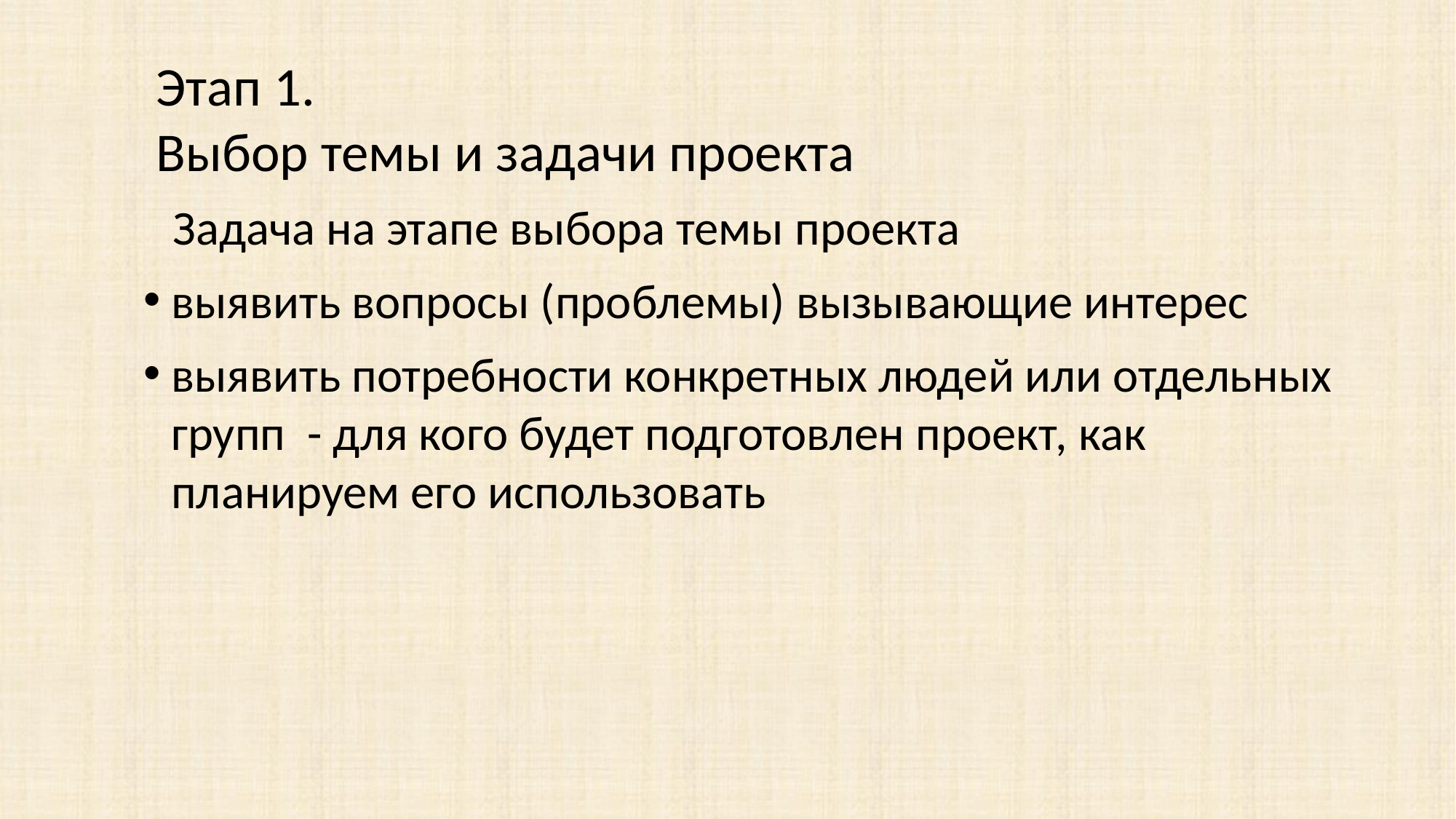

Этап 1.
Выбор темы и задачи проекта
   Задача на этапе выбора темы проекта
выявить вопросы (проблемы) вызывающие интерес
выявить потребности конкретных людей или отдельных групп  - для кого будет подготовлен проект, как планируем его использовать